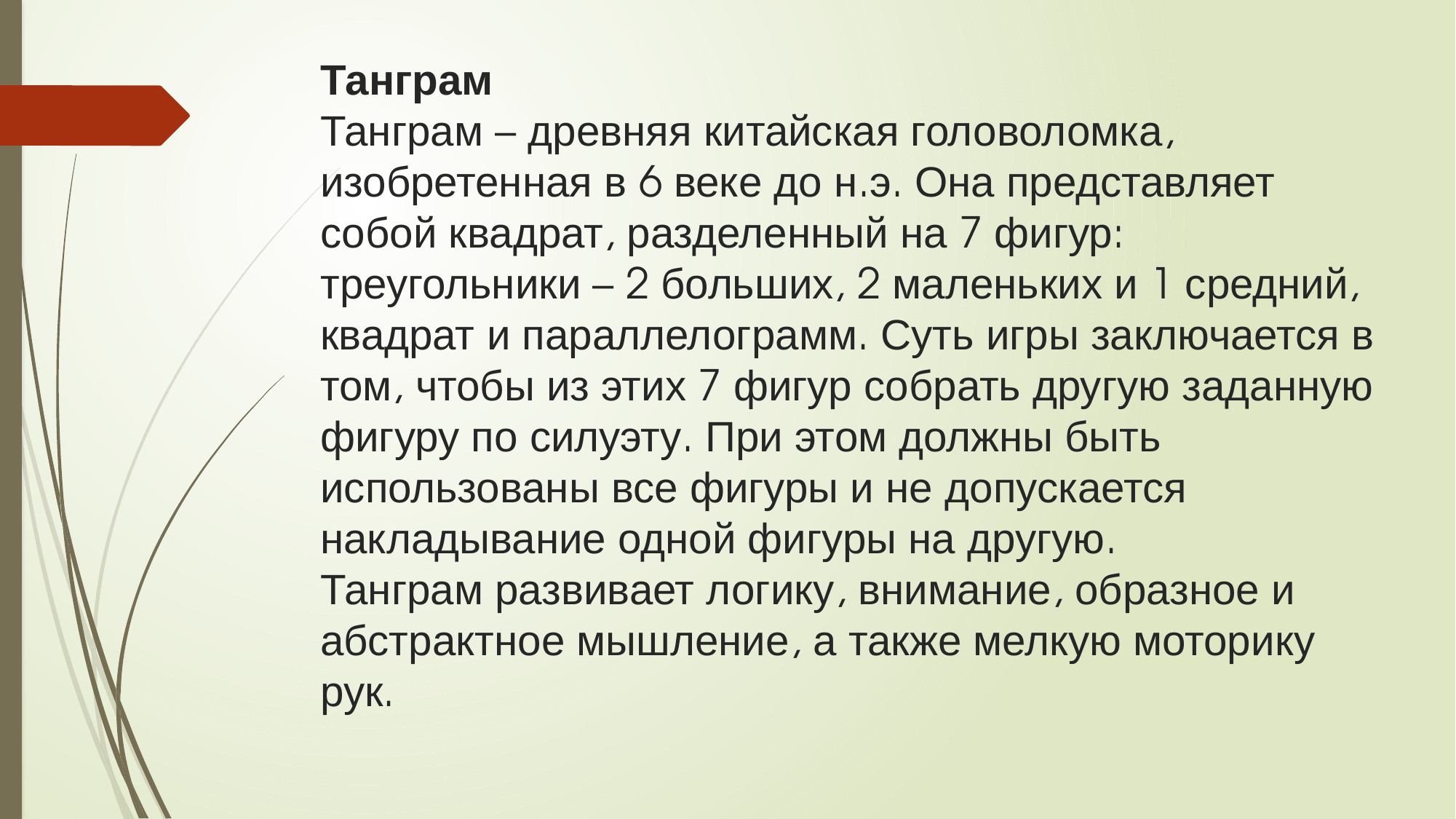

# Танграм Танграм – древняя китайская головоломка, изобретенная в 6 веке до н.э. Она представляет собой квадрат, разделенный на 7 фигур: треугольники – 2 больших, 2 маленьких и 1 средний, квадрат и параллелограмм. Суть игры заключается в том, чтобы из этих 7 фигур собрать другую заданную фигуру по силуэту. При этом должны быть использованы все фигуры и не допускается накладывание одной фигуры на другую. Танграм развивает логику, внимание, образное и абстрактное мышление, а также мелкую моторику рук.